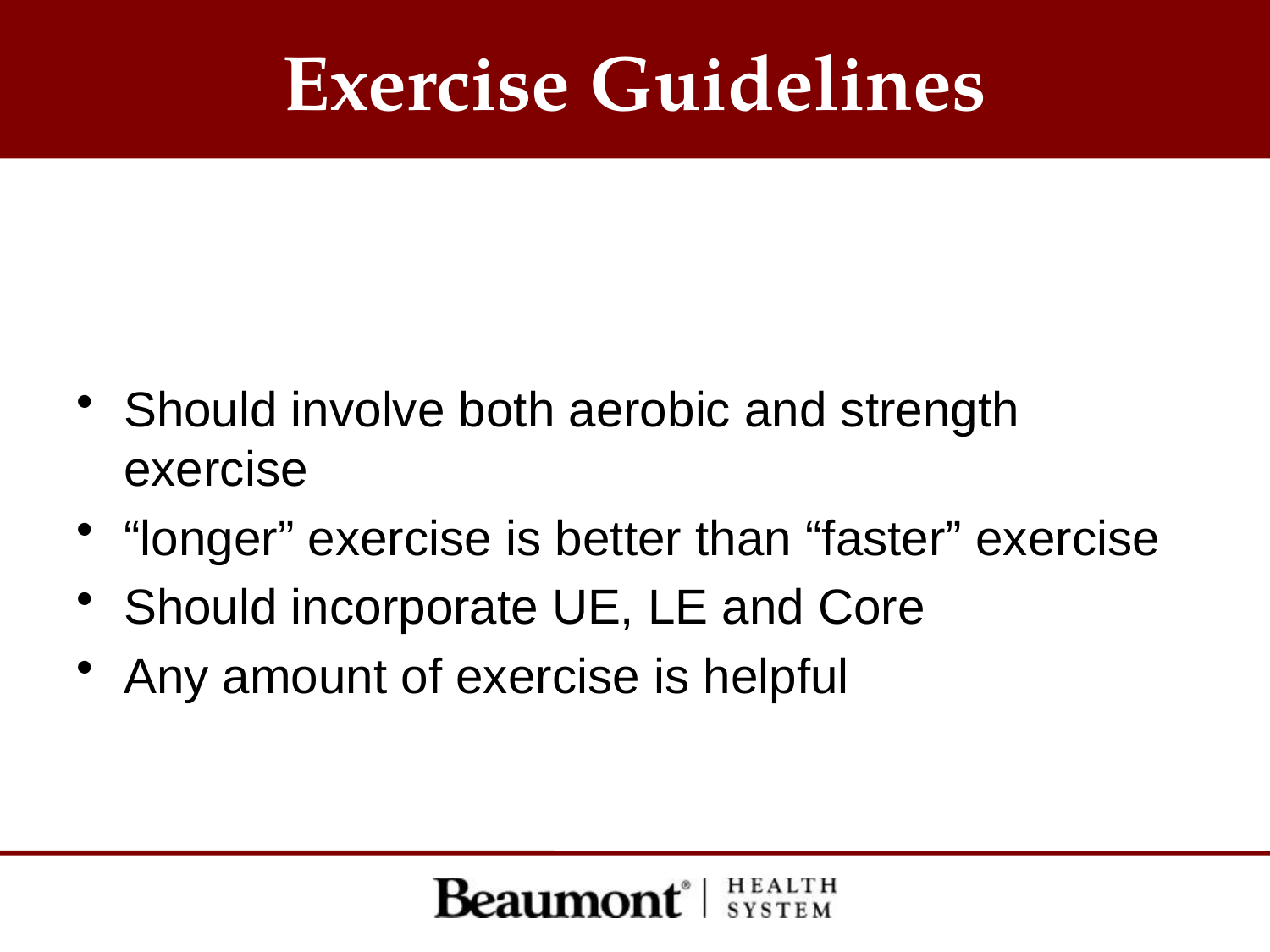

# Exercise Guidelines
Should involve both aerobic and strength exercise
“longer” exercise is better than “faster” exercise
Should incorporate UE, LE and Core
Any amount of exercise is helpful